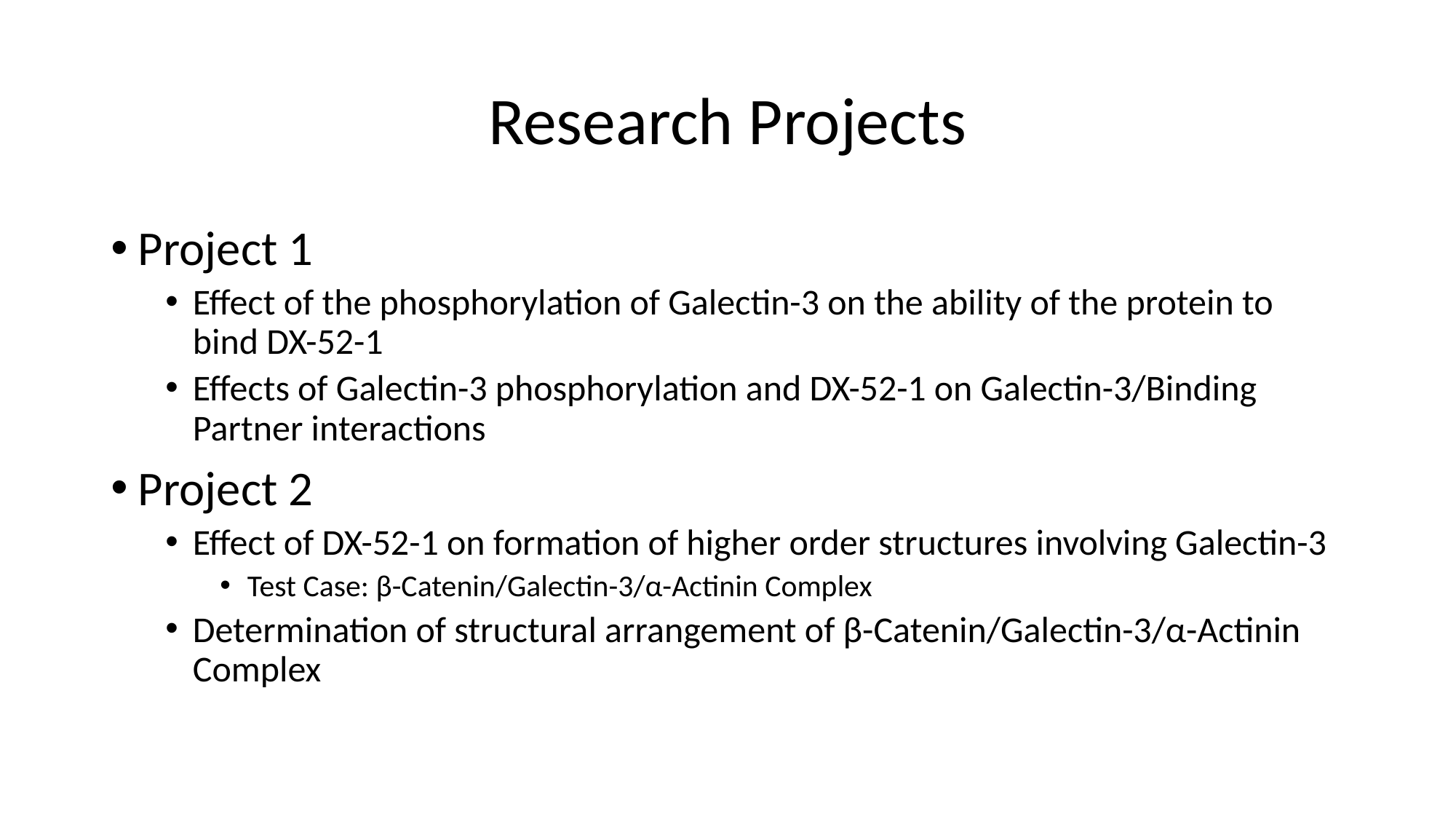

# Research Projects
Project 1
Effect of the phosphorylation of Galectin-3 on the ability of the protein to bind DX-52-1
Effects of Galectin-3 phosphorylation and DX-52-1 on Galectin-3/Binding Partner interactions
Project 2
Effect of DX-52-1 on formation of higher order structures involving Galectin-3
Test Case: β-Catenin/Galectin-3/α-Actinin Complex
Determination of structural arrangement of β-Catenin/Galectin-3/α-Actinin Complex